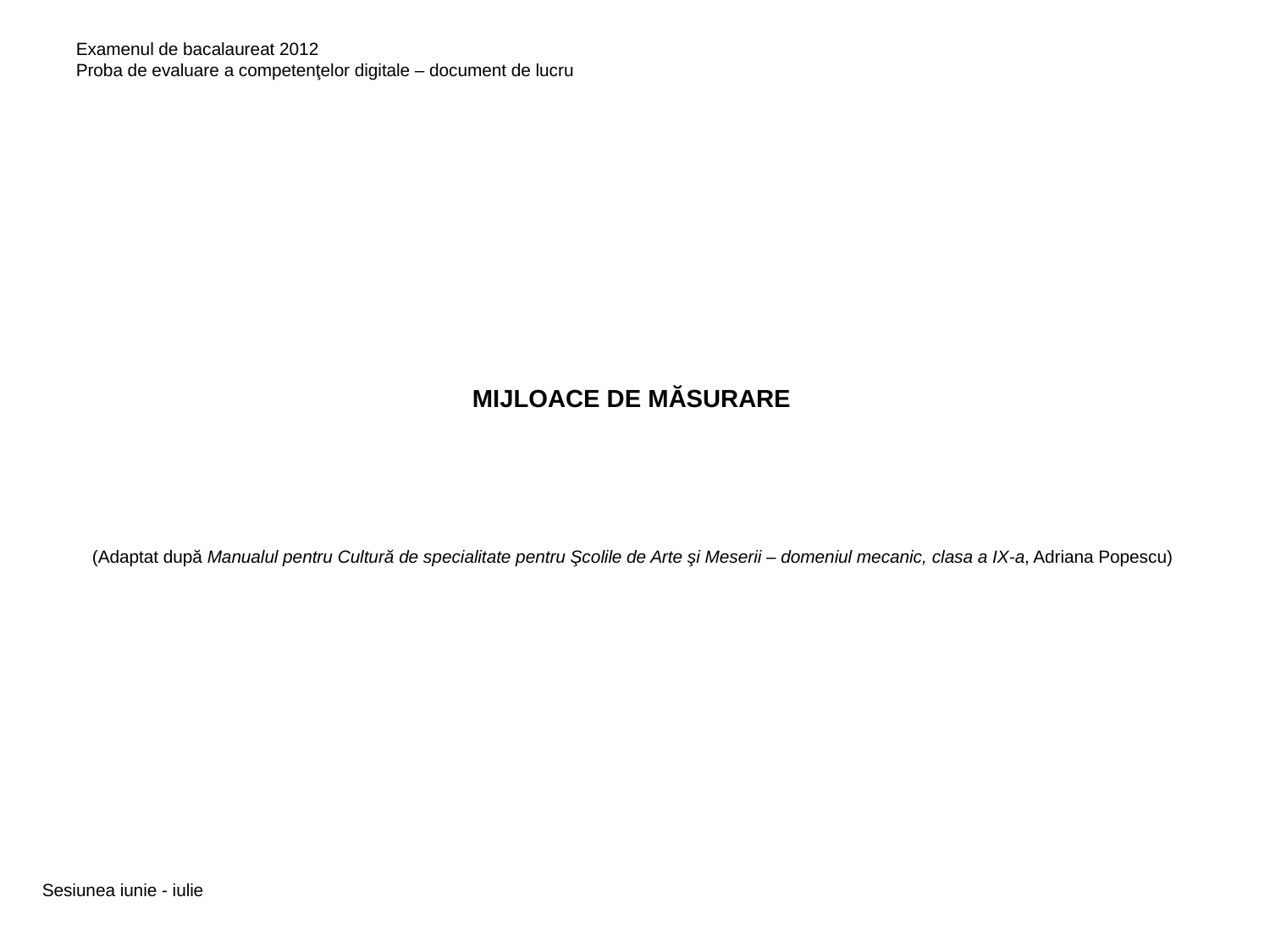

Examenul de bacalaureat 2012
Proba de evaluare a competenţelor digitale – document de lucru
# MIJLOACE DE MĂSURARE
(Adaptat după Manualul pentru Cultură de specialitate pentru Şcolile de Arte şi Meserii – domeniul mecanic, clasa a IX-a, Adriana Popescu)
Sesiunea iunie - iulie